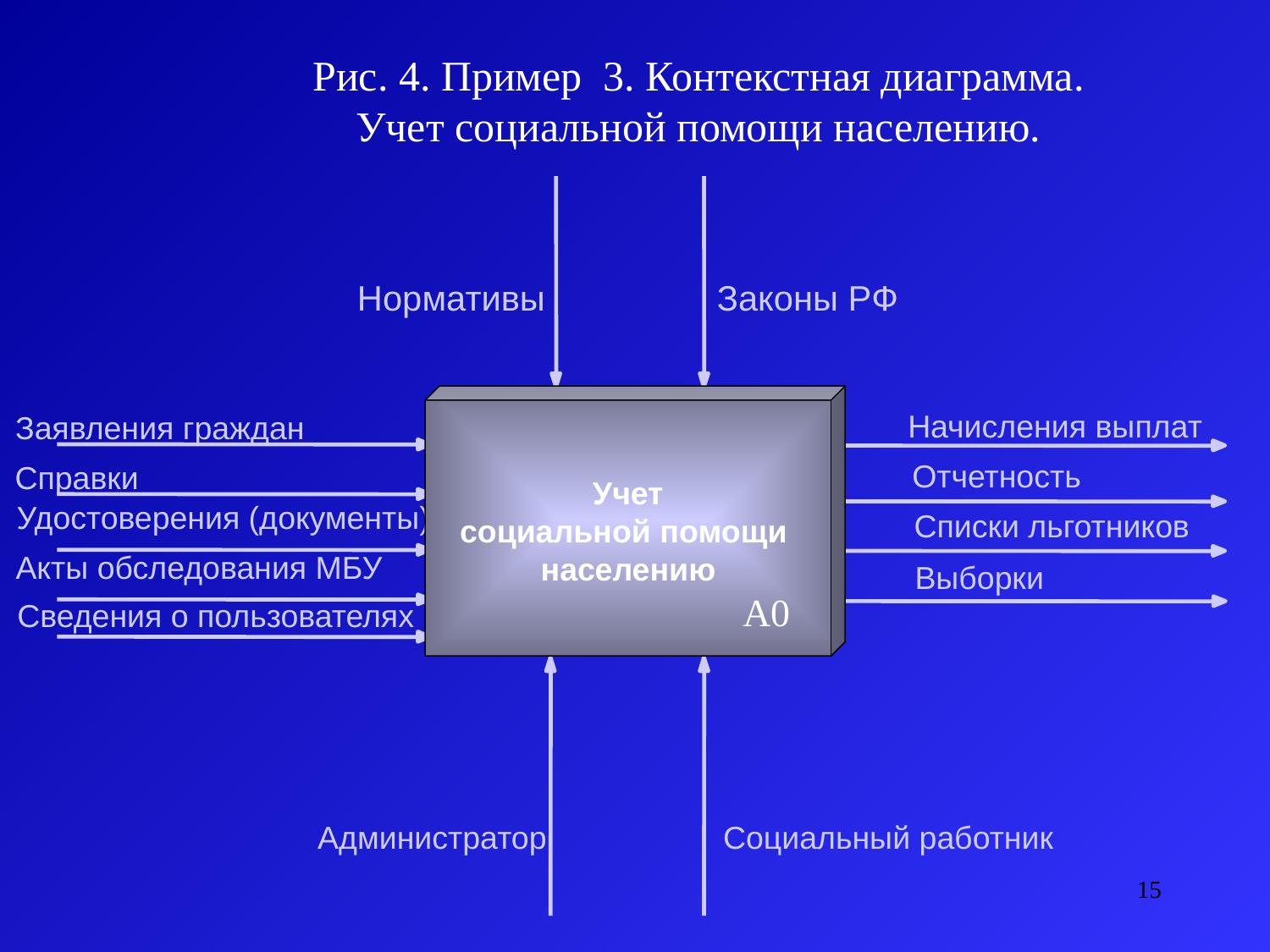

Рис. 4. Пример  3. Контекстная диаграмма. Учет социальной помощи населению.

Нормативы
Законы РФ

 Учет
социальной помощи
населению

Начисления выплат

Отчетность
Списки льготников
Выборки
Заявления граждан

Справки
Удостоверения (документы)
Акты обследования МБУ
Сведения о пользователях
А0

Администратор
Социальный работник
15